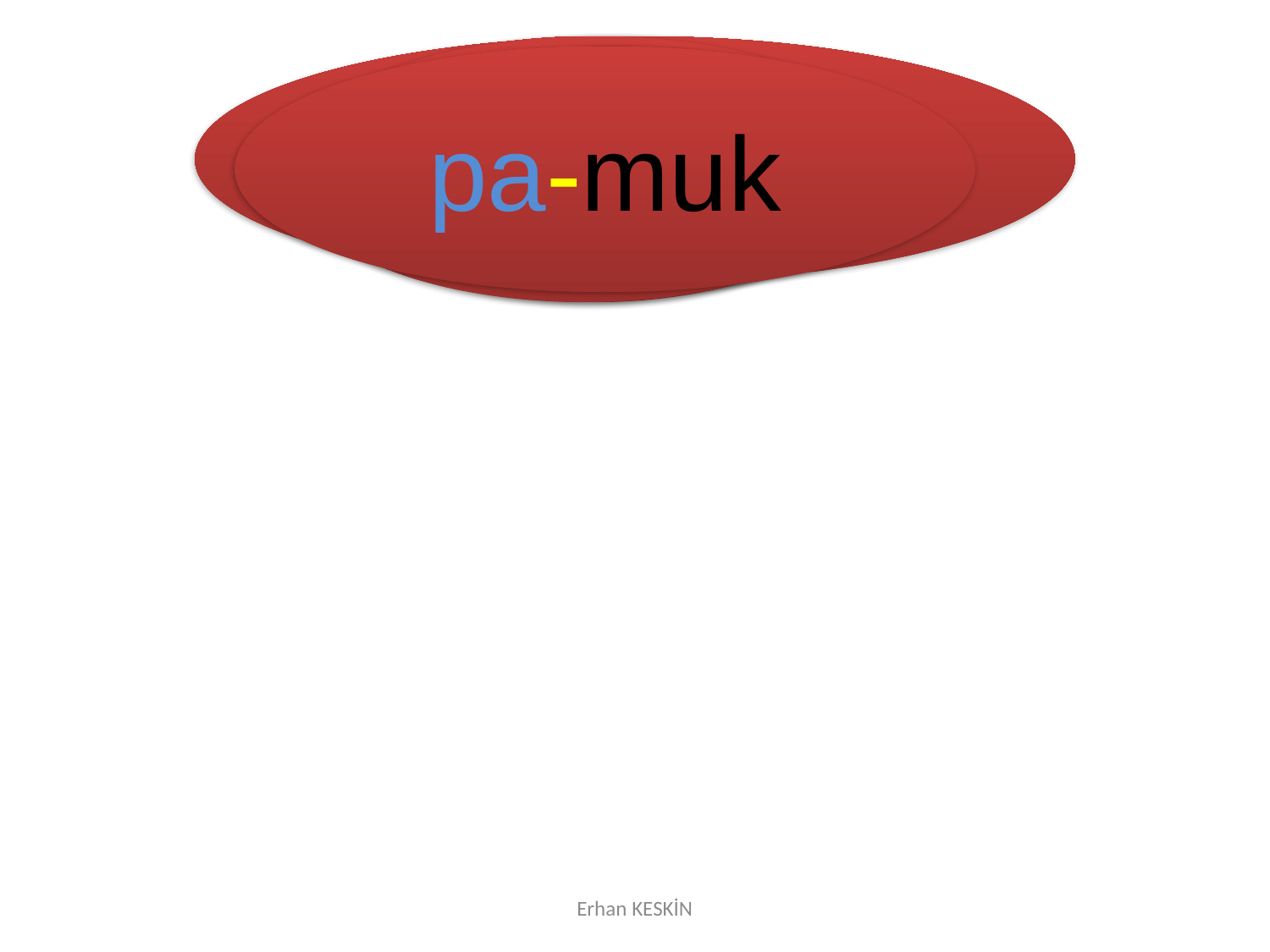

pa-pat-ya
pas-ta
ki-tap
pa-muk
yap-rak
pa-ket
pa-zar
pe-ruk
Erhan KESKİN